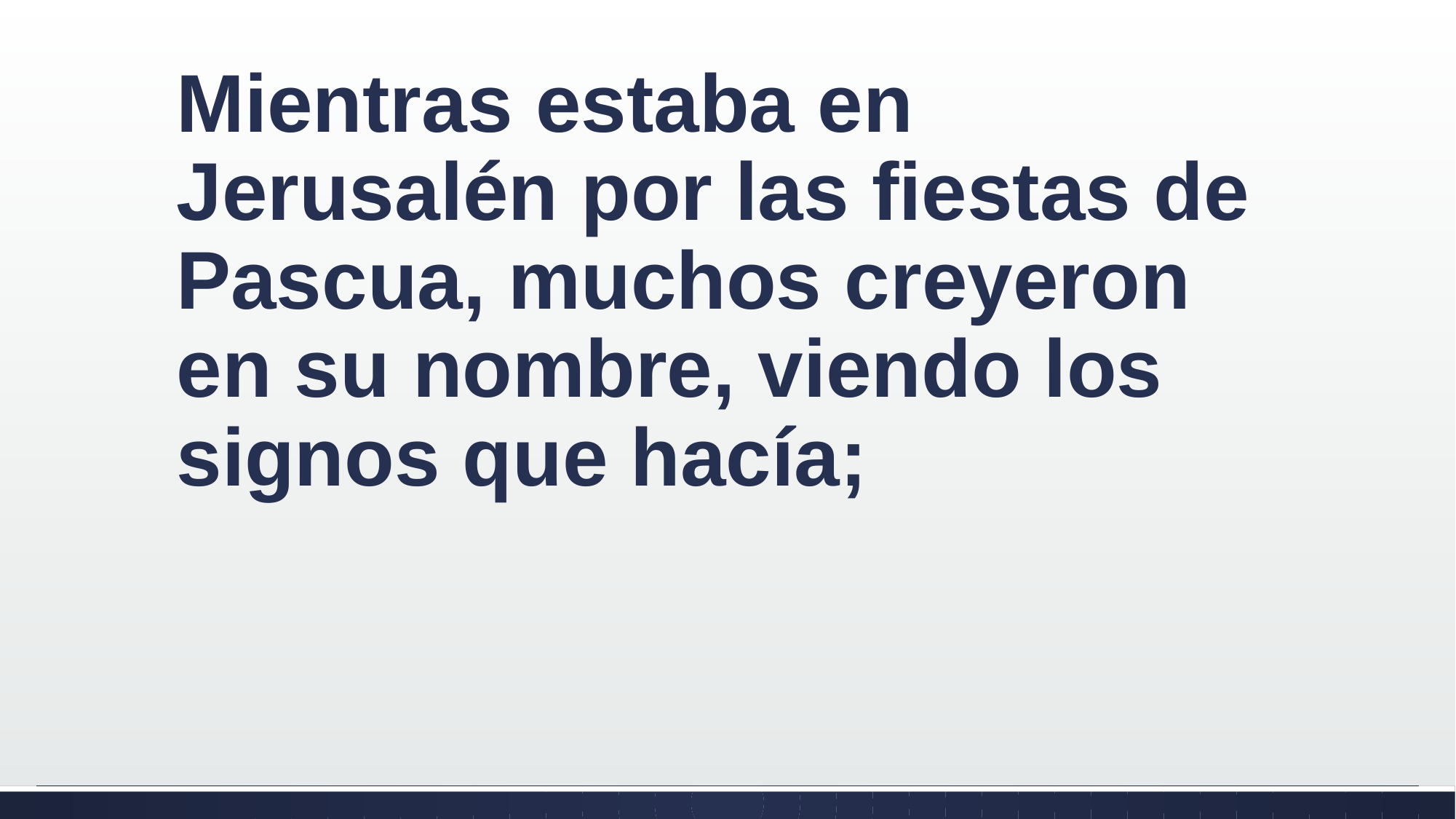

#
Mientras estaba en Jerusalén por las fiestas de Pascua, muchos creyeron en su nombre, viendo los signos que hacía;